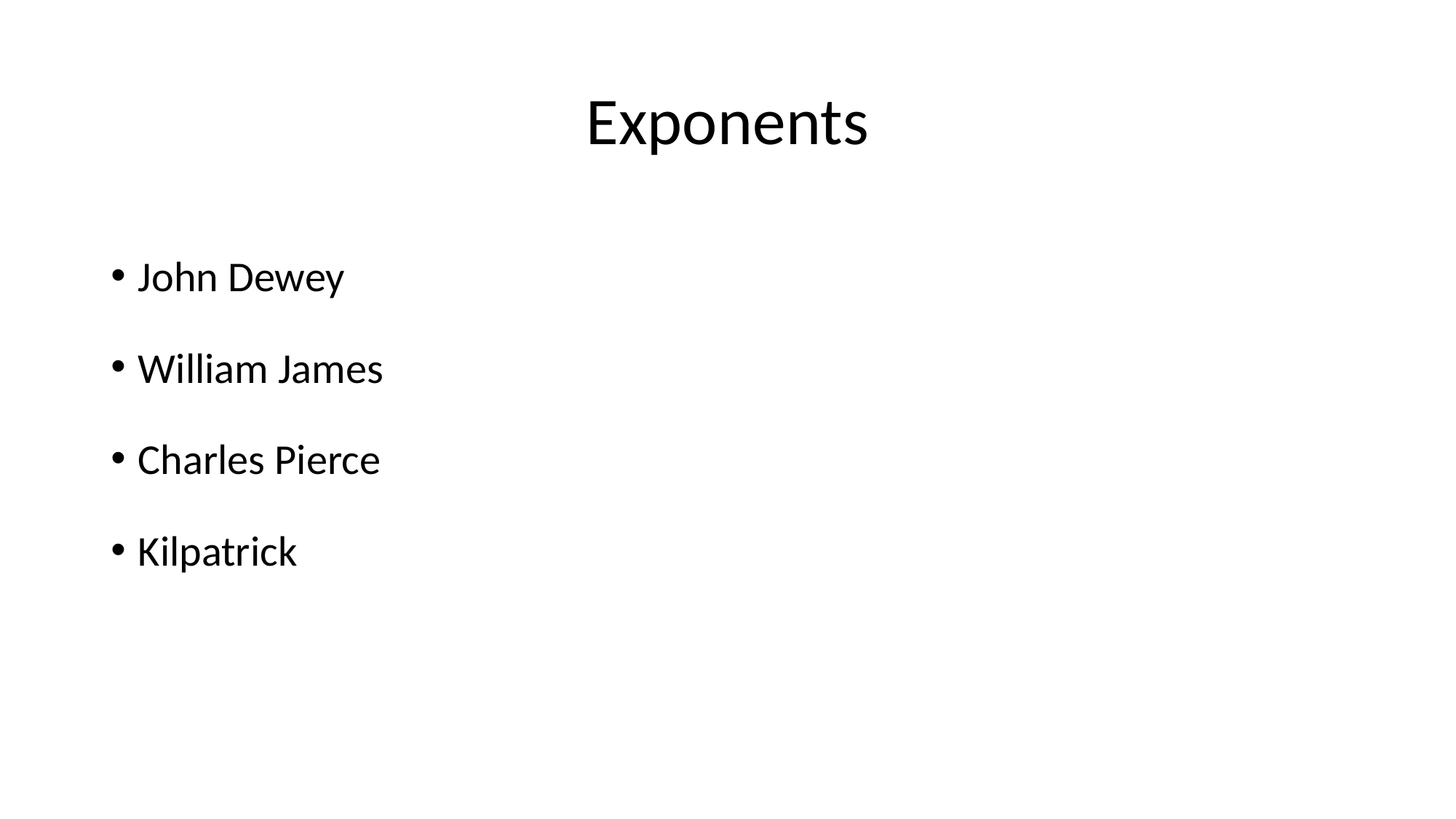

# Exponents
John Dewey
William James
Charles Pierce
Kilpatrick